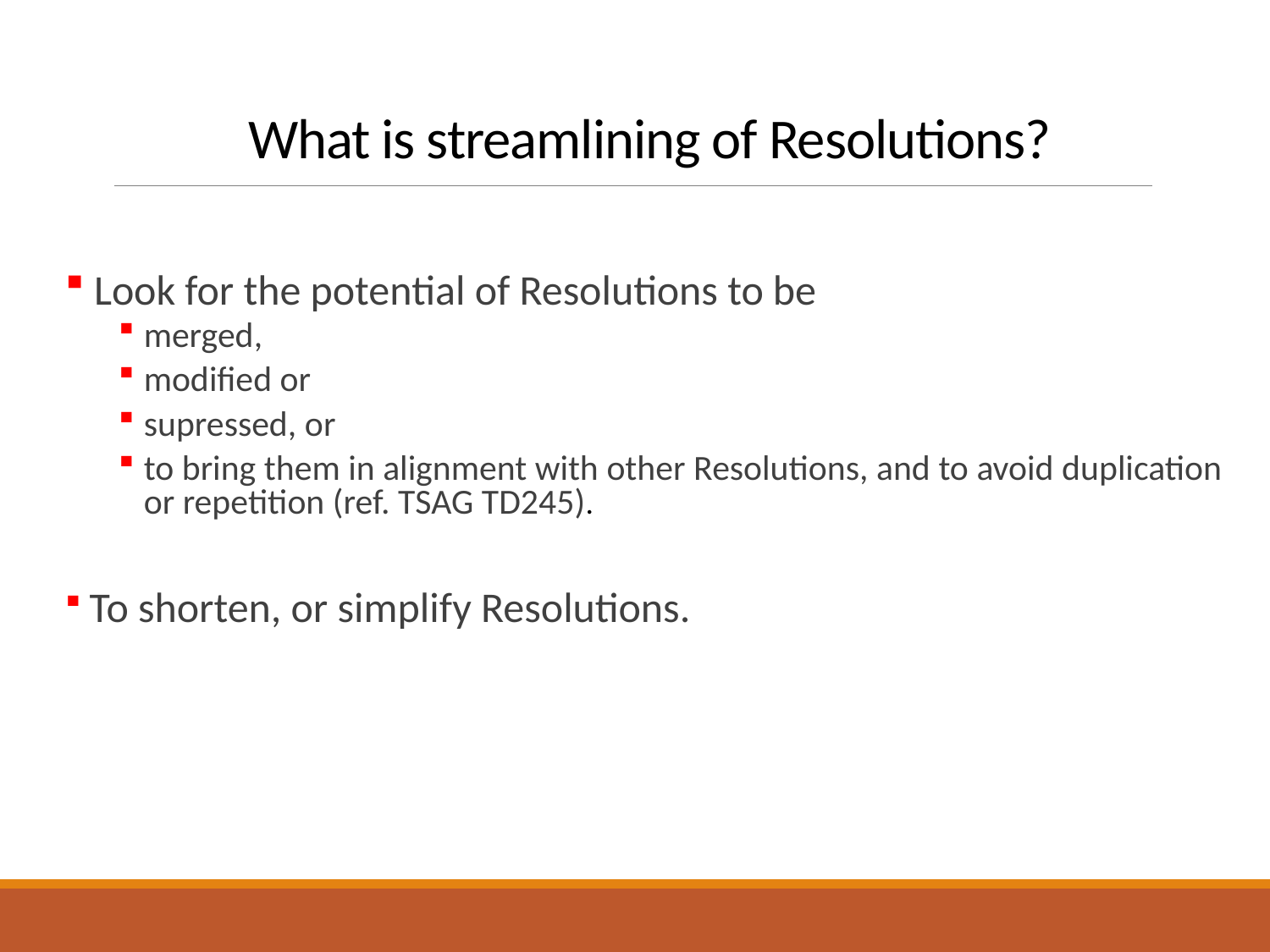

# What is streamlining of Resolutions?
 Look for the potential of Resolutions to be
merged,
modified or
supressed, or
to bring them in alignment with other Resolutions, and to avoid duplication or repetition (ref. TSAG TD245).

 To shorten, or simplify Resolutions.